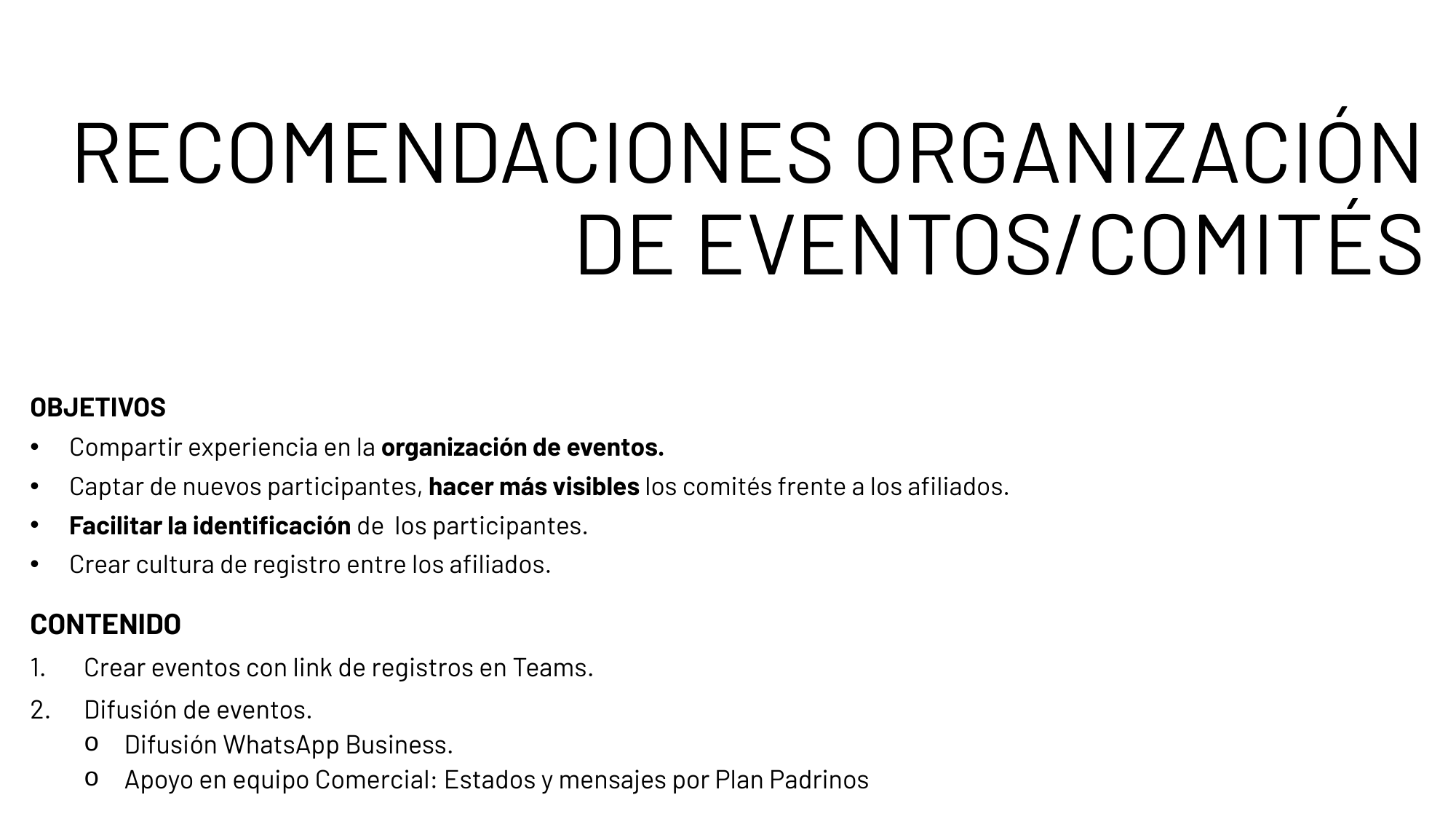

# RECOMENDACIONES ORGANIZACIÓN DE EVENTOS/COMITÉS
OBJETIVOS
Compartir experiencia en la organización de eventos.
Captar de nuevos participantes, hacer más visibles los comités frente a los afiliados.
Facilitar la identificación de  los participantes.
Crear cultura de registro entre los afiliados.

CONTENIDO
Crear eventos con link de registros en Teams.
Difusión de eventos.
Difusión WhatsApp Business.
Apoyo en equipo Comercial: Estados y mensajes por Plan Padrinos